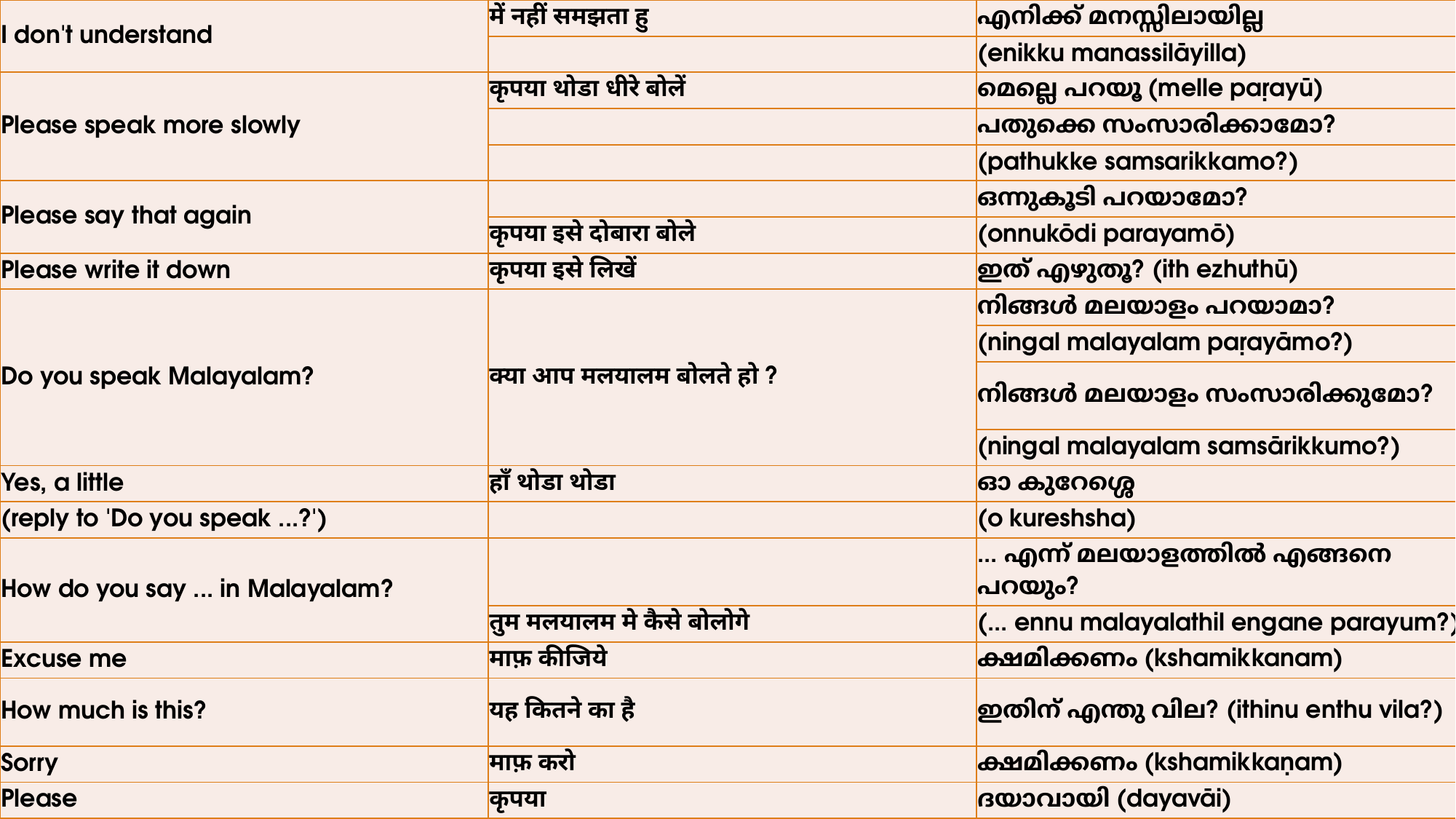

| I don't understand | में नहीं समझता हु | എനിക്ക് മനസ്സിലായില്ല |
| --- | --- | --- |
|  |  | (enikku manassilāyilla) |
| Please speak more slowly | कृपया थोडा धीरे बोलें | മെല്ലെ പറയൂ (melle paṛayū) |
|  |  | പതുക്കെ സംസാരിക്കാമോ? |
|  |  | (pathukke samsarikkamo?) |
| Please say that again |  | ഒന്നുകൂടി പറയാമോ? |
|  | कृपया इसे दोबारा बोले | (onnukōdi parayamō) |
| Please write it down | कृपया इसे लिखें | ഇത് എഴുതൂ? (ith ezhuthū) |
| Do you speak Malayalam? | क्या आप मलयालम बोलते हो ? | നിങ്ങള്‍ മലയാളം പറയാമാ? |
|  |  | (ningal malayalam paṛayāmo?) |
|  |  | നിങ്ങള്‍ മലയാളം സംസാരിക്കുമോ? |
|  |  | (ningal malayalam samsārikkumo?) |
| Yes, a little | हाँ थोडा थोडा | ഓ കുറേശ്ശെ |
| (reply to 'Do you speak ...?') |  | (o kureshsha) |
| How do you say ... in Malayalam? |  | ... എന്ന് മലയാളത്തില്‍ എങ്ങനെ പറയും? |
|  | तुम मलयालम मे कैसे बोलोगे | (... ennu malayalathil engane parayum?) |
| Excuse me | माफ़ कीजिये | ക്ഷമിക്കണം (kshamikkanam) |
| How much is this? | यह कितने का है | ഇതിന് എന്തു വില? (ithinu enthu vila?) |
| Sorry | माफ़ करो | ക്ഷമിക്കണം (kshamikkaṇam) |
| Please | कृपया | ദയാവായി (dayavāi) |